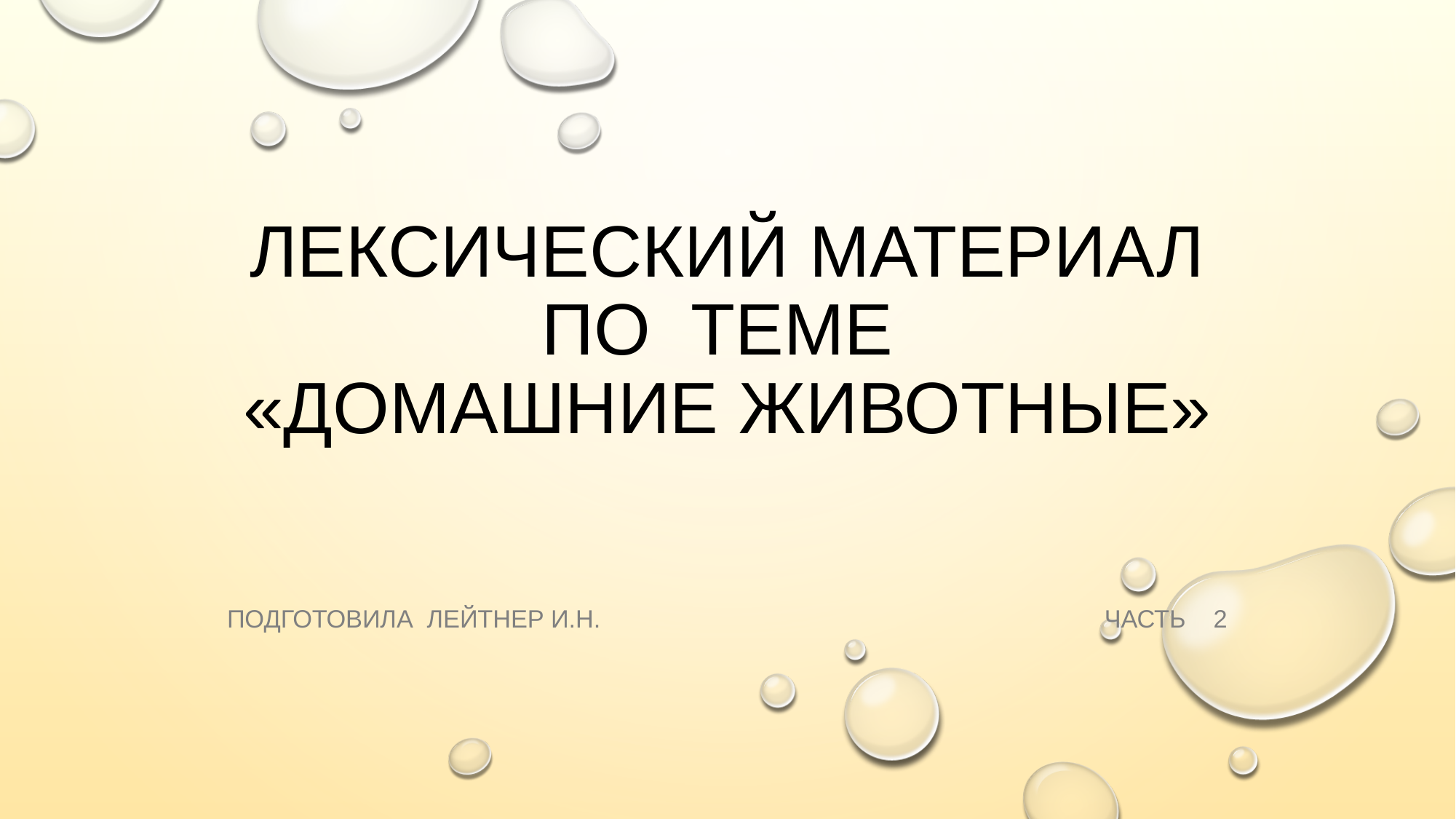

# Лексический материал по  теме «Домашние животные»
Подготовила  Лейтнер И.Н.                                                                         часть    2